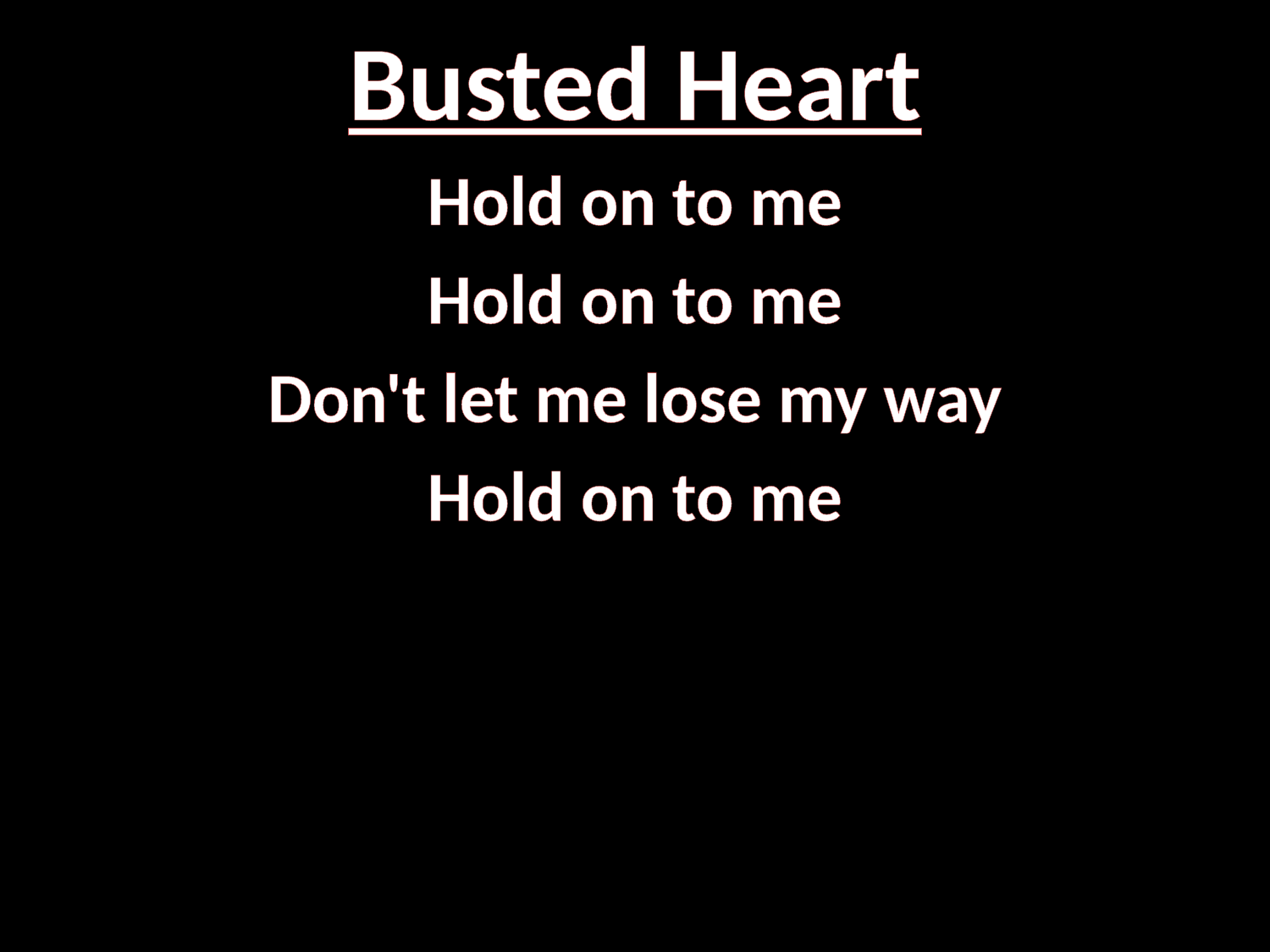

# Busted Heart
Hold on to me
Hold on to me
Don't let me lose my way
Hold on to me